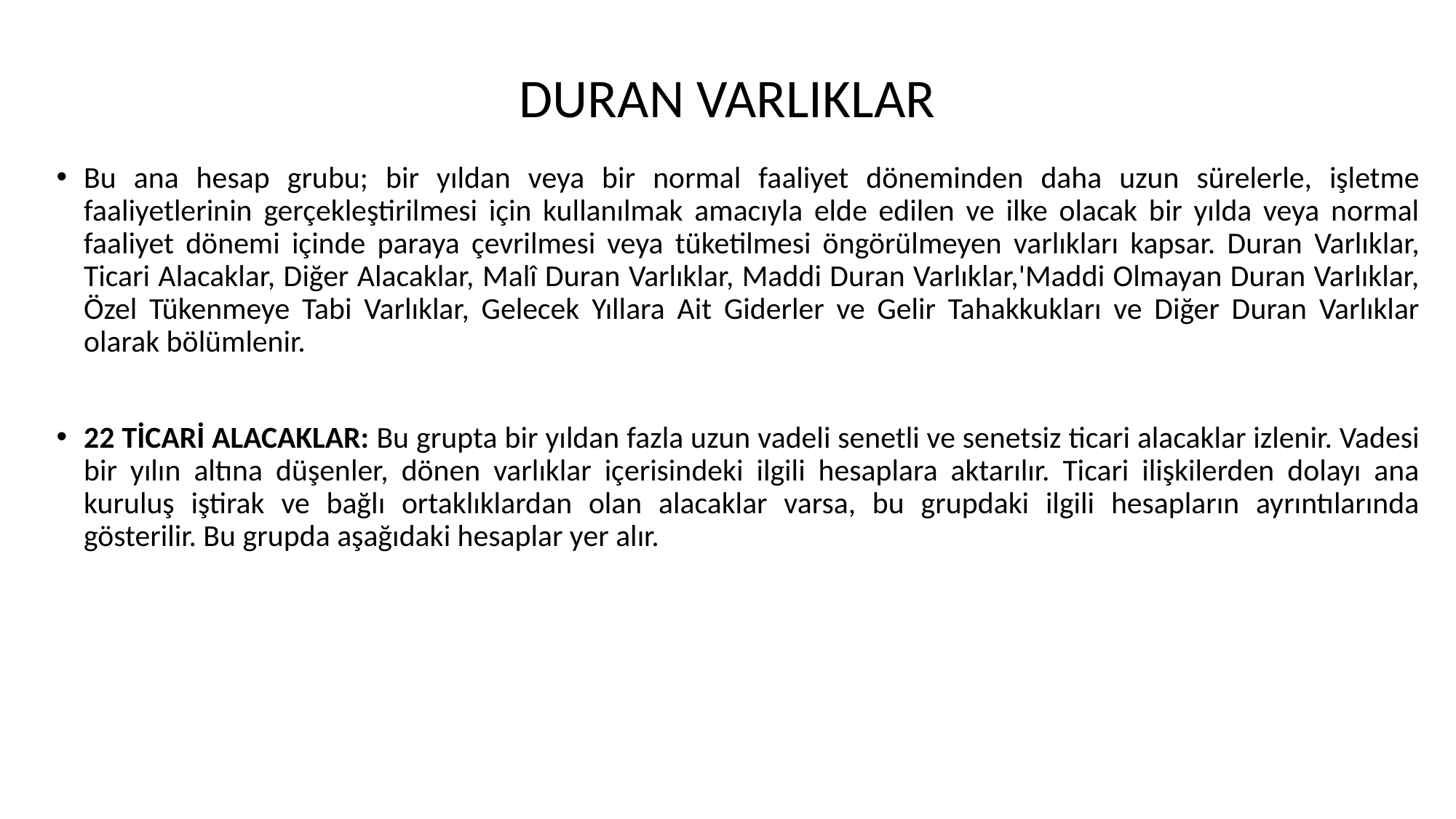

# DURAN VARLIKLAR
Bu ana hesap grubu; bir yıldan veya bir normal faaliyet döneminden daha uzun sürelerle, işletme faaliyetlerinin gerçekleştirilmesi için kullanılmak amacıyla elde edilen ve ilke olacak bir yılda veya normal faaliyet dönemi içinde paraya çevrilmesi veya tüketilmesi öngörülmeyen varlıkları kapsar. Duran Varlıklar, Ticari Alacaklar, Diğer Alacaklar, Malî Duran Varlıklar, Maddi Duran Varlıklar,'Maddi Olmayan Duran Varlıklar, Özel Tükenmeye Tabi Varlıklar, Gelecek Yıllara Ait Giderler ve Gelir Tahakkukları ve Diğer Duran Varlıklar olarak bölümlenir.

22 TİCARİ ALACAKLAR: Bu grupta bir yıldan fazla uzun vadeli senetli ve senetsiz ticari alacaklar izlenir. Vadesi bir yılın altına düşenler, dönen varlıklar içerisindeki ilgili hesaplara aktarılır. Ticari ilişkilerden dolayı ana kuruluş iştirak ve bağlı ortaklıklardan olan alacaklar varsa, bu grupdaki ilgili hesapların ayrıntılarında gösterilir. Bu grupda aşağıdaki hesaplar yer alır.